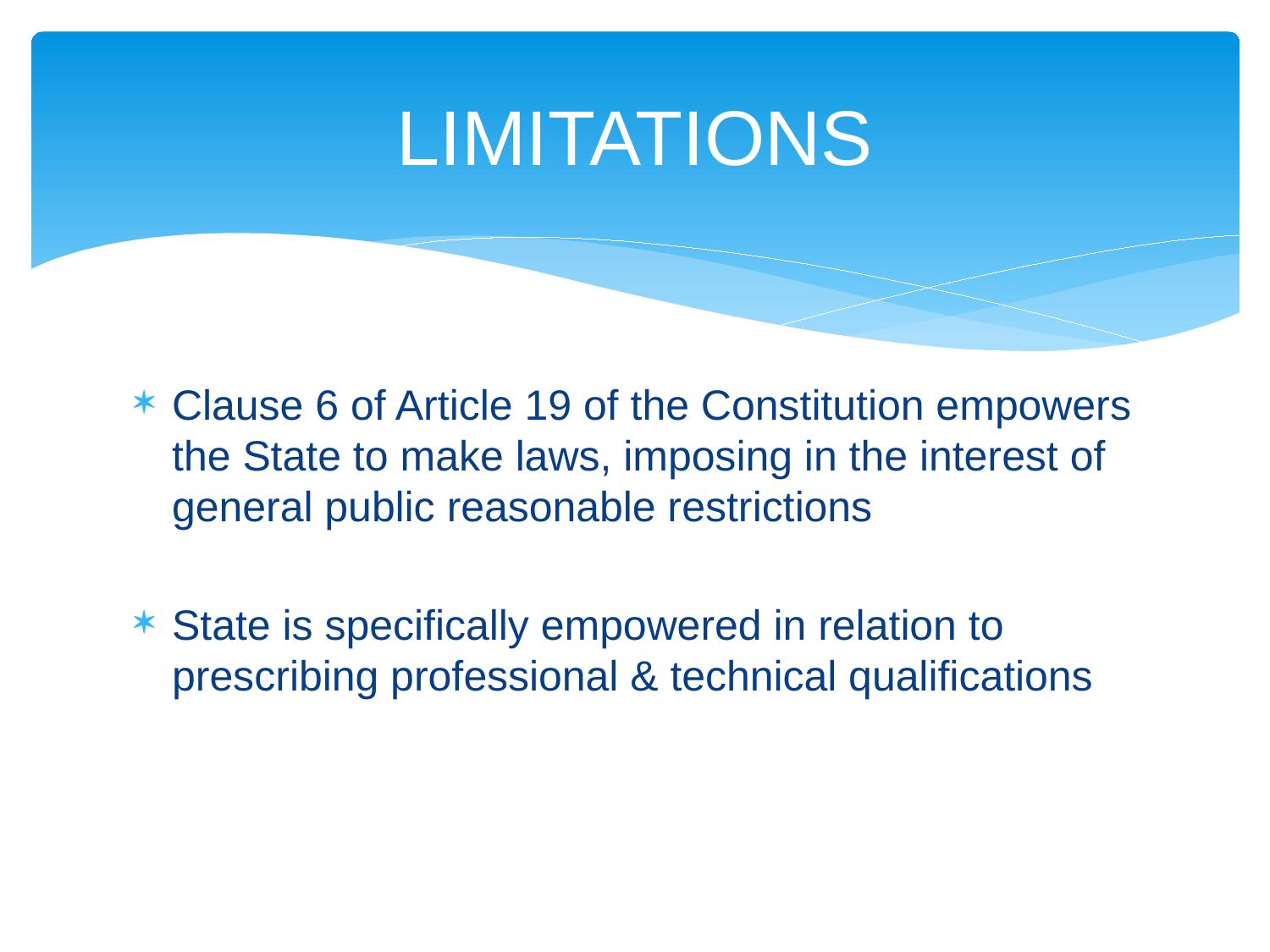

# LIMITATIONS
Clause 6 of Article 19 of the Constitution empowers the State to make laws, imposing in the interest of general public reasonable restrictions

State is specifically empowered in relation to prescribing professional & technical qualifications